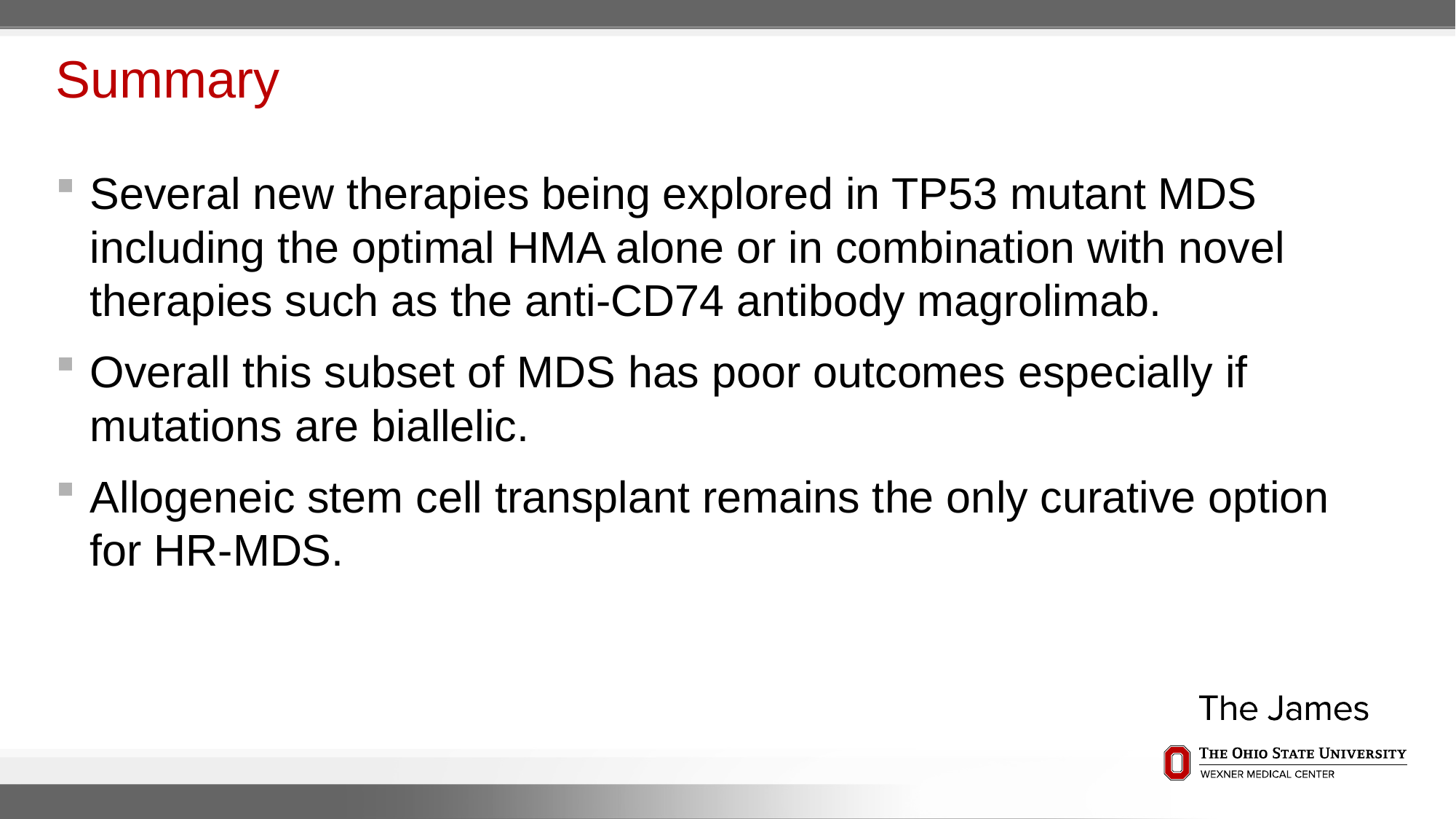

# Summary
Several new therapies being explored in TP53 mutant MDS including the optimal HMA alone or in combination with novel therapies such as the anti-CD74 antibody magrolimab.
Overall this subset of MDS has poor outcomes especially if mutations are biallelic.
Allogeneic stem cell transplant remains the only curative option for HR-MDS.